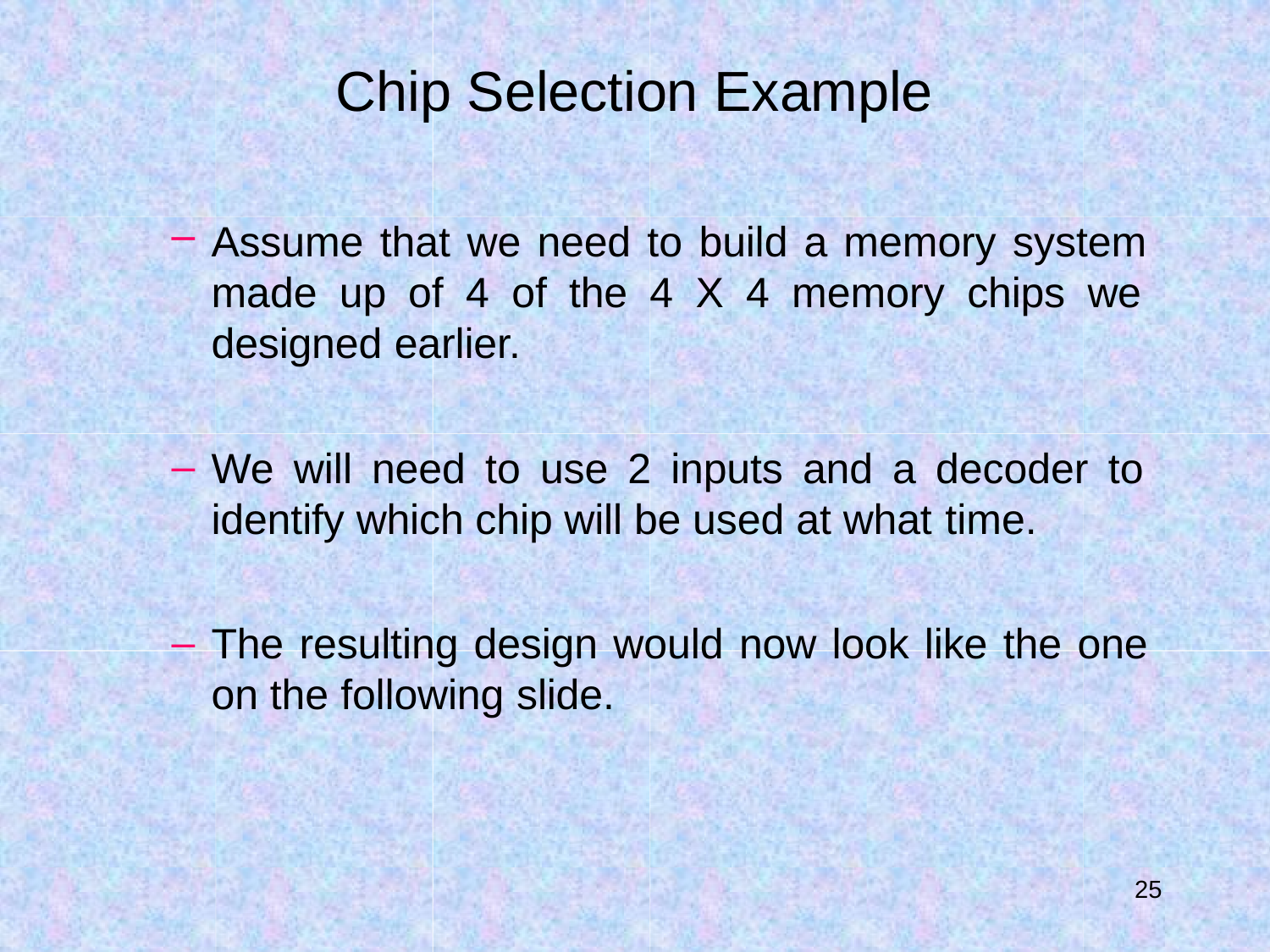

# Chip Selection Example
Assume that we need to build a memory system  made up of 4 of the 4 X 4 memory chips we  designed earlier.

We will need to use 2 inputs and a decoder to  identify which chip will be used at what time.

The resulting design would now look like the one  on the following slide.
25